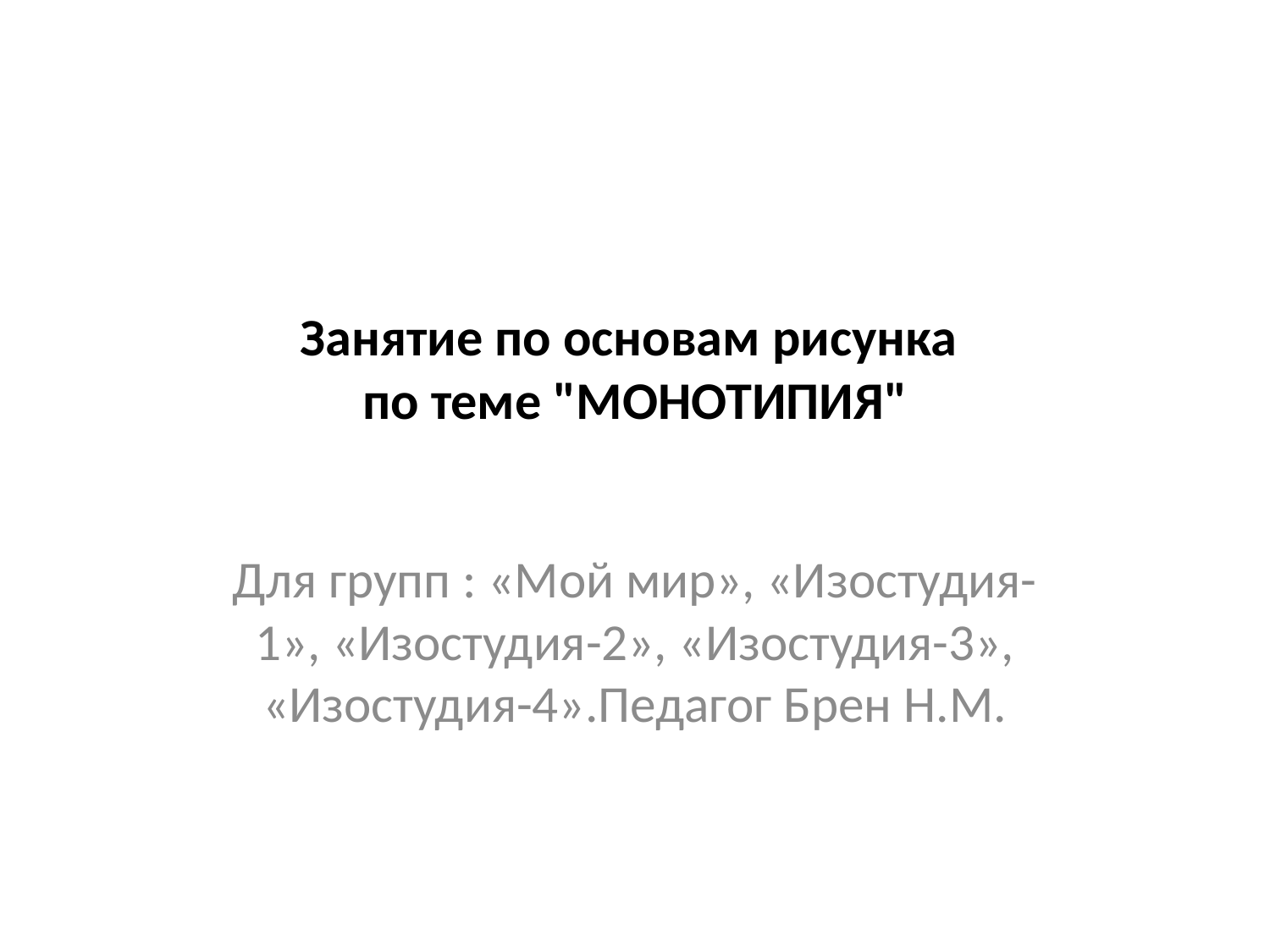

# Занятие по основам рисунка по теме "МОНОТИПИЯ"
Для групп : «Мой мир», «Изостудия-1», «Изостудия-2», «Изостудия-3», «Изостудия-4».Педагог Брен Н.М.